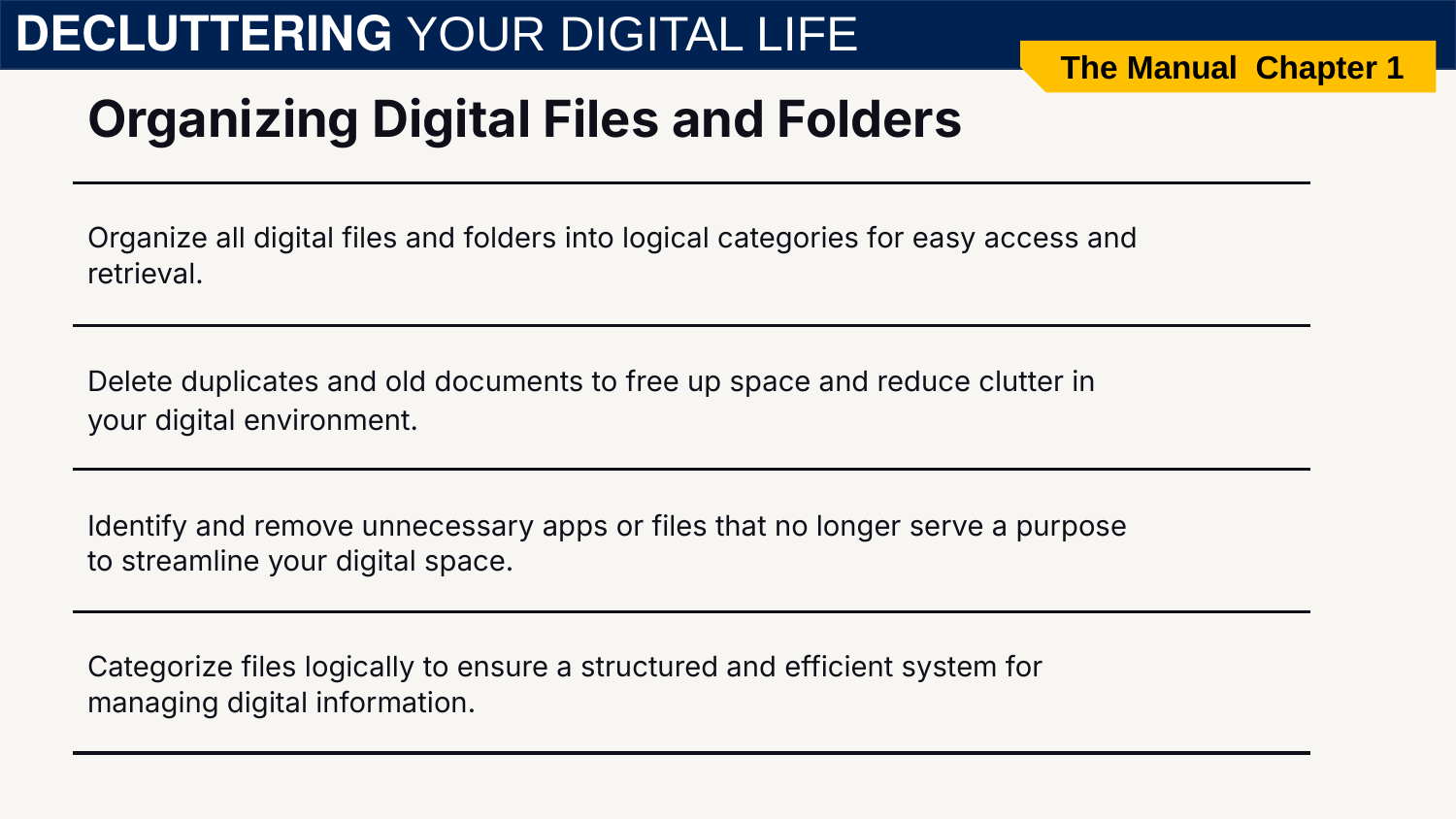

DECLUTTERING YOUR DIGITAL LIFE
The Manual  Chapter 1

# Organizing Digital Files and Folders
Organize all digital files and folders into logical categories for easy access and retrieval.
Delete duplicates and old documents to free up space and reduce clutter in your digital environment.
Identify and remove unnecessary apps or files that no longer serve a purpose to streamline your digital space.
Categorize files logically to ensure a structured and efficient system for managing digital information.